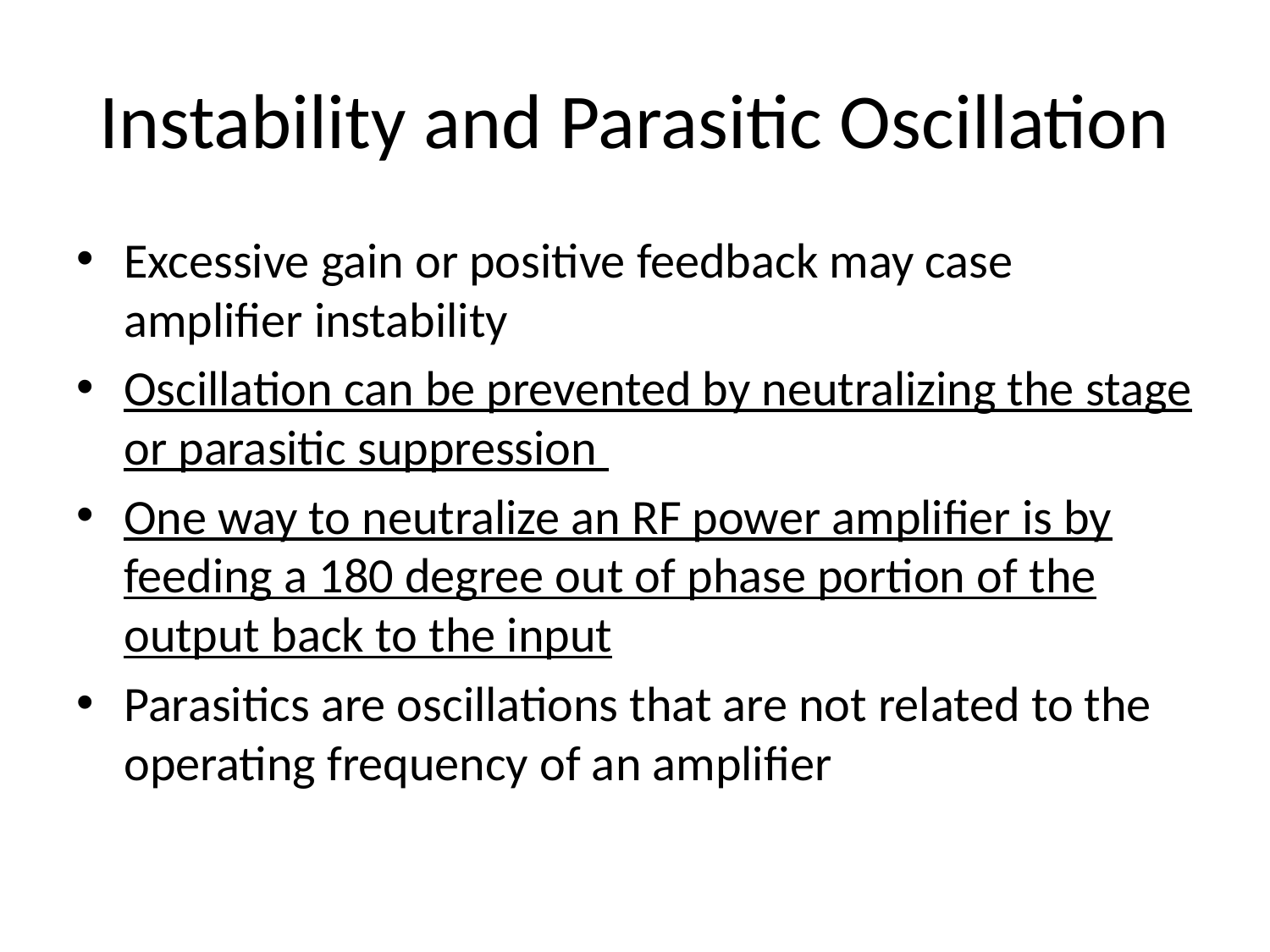

# Instability and Parasitic Oscillation
Excessive gain or positive feedback may case amplifier instability
Oscillation can be prevented by neutralizing the stage or parasitic suppression
One way to neutralize an RF power amplifier is by feeding a 180 degree out of phase portion of the output back to the input
Parasitics are oscillations that are not related to the operating frequency of an amplifier